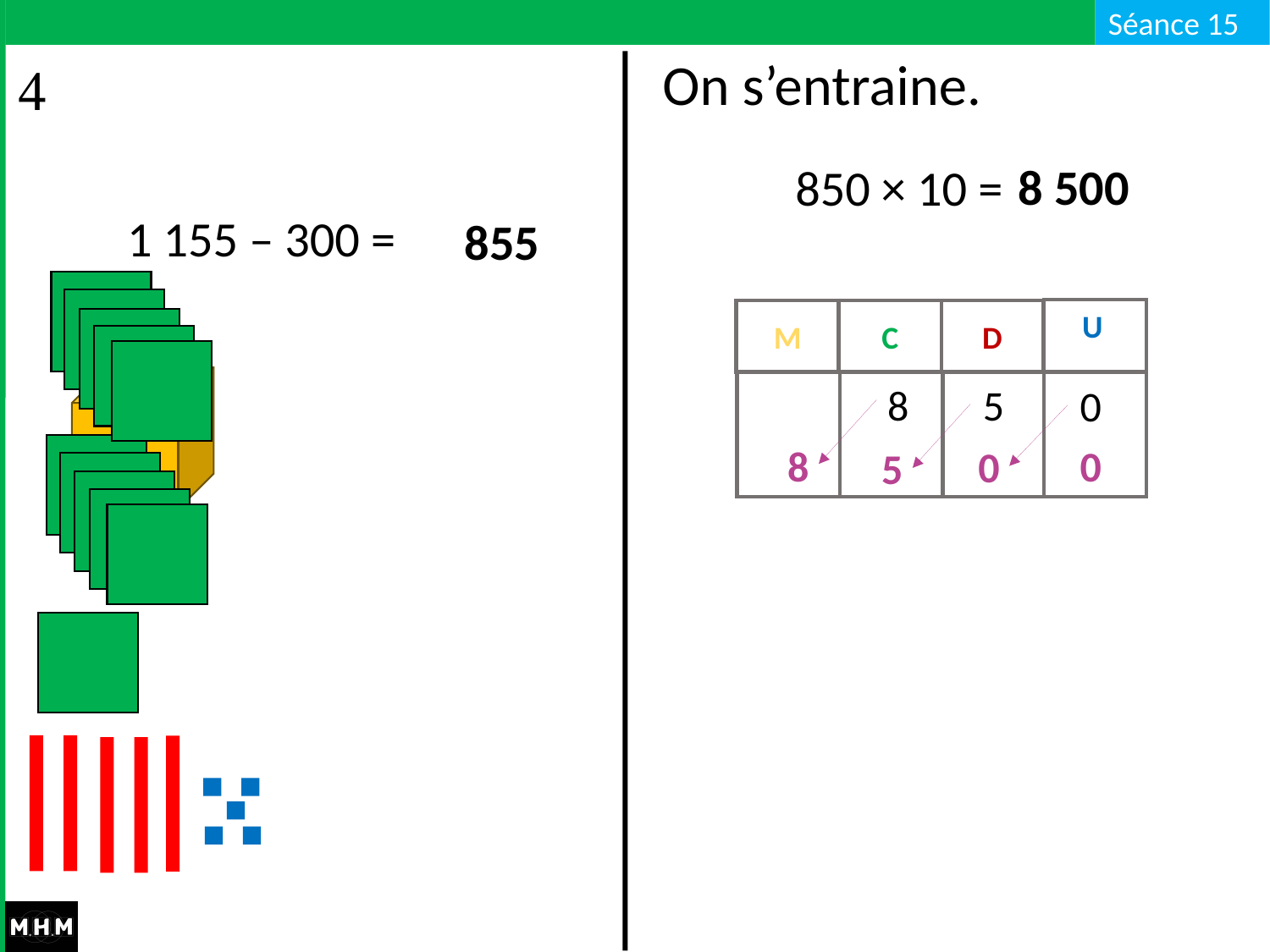

# On s’entraine.

8 500
850 × 10 =
1 155 – 300 =
855

U
M
C
D

8

5
0
8
0
0

5